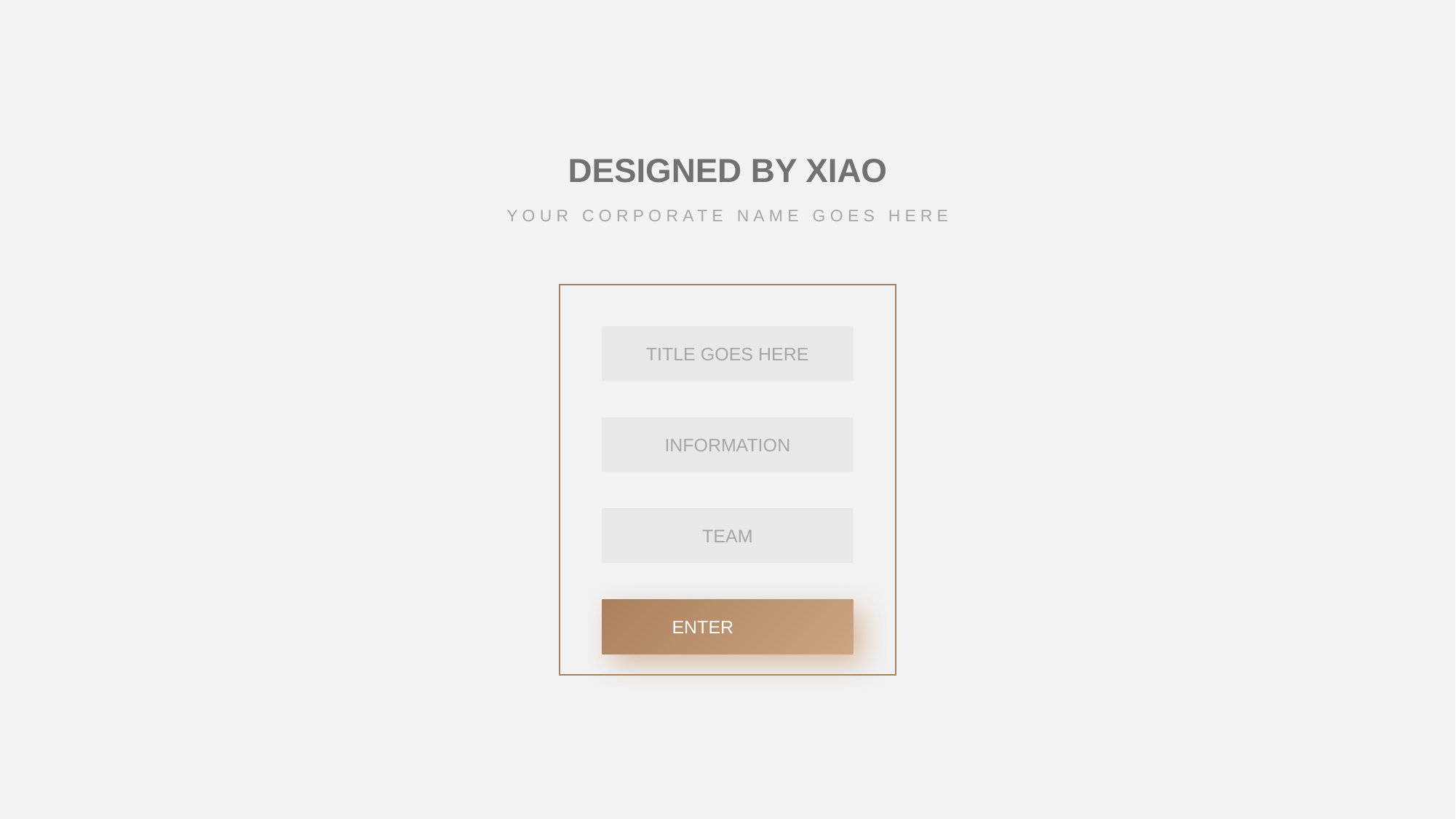

DESIGNED BY XIAO
YOUR CORPORATE NAME GOES HERE

TITLE GOES HERE

INFORMATION

TEAM

ENTER